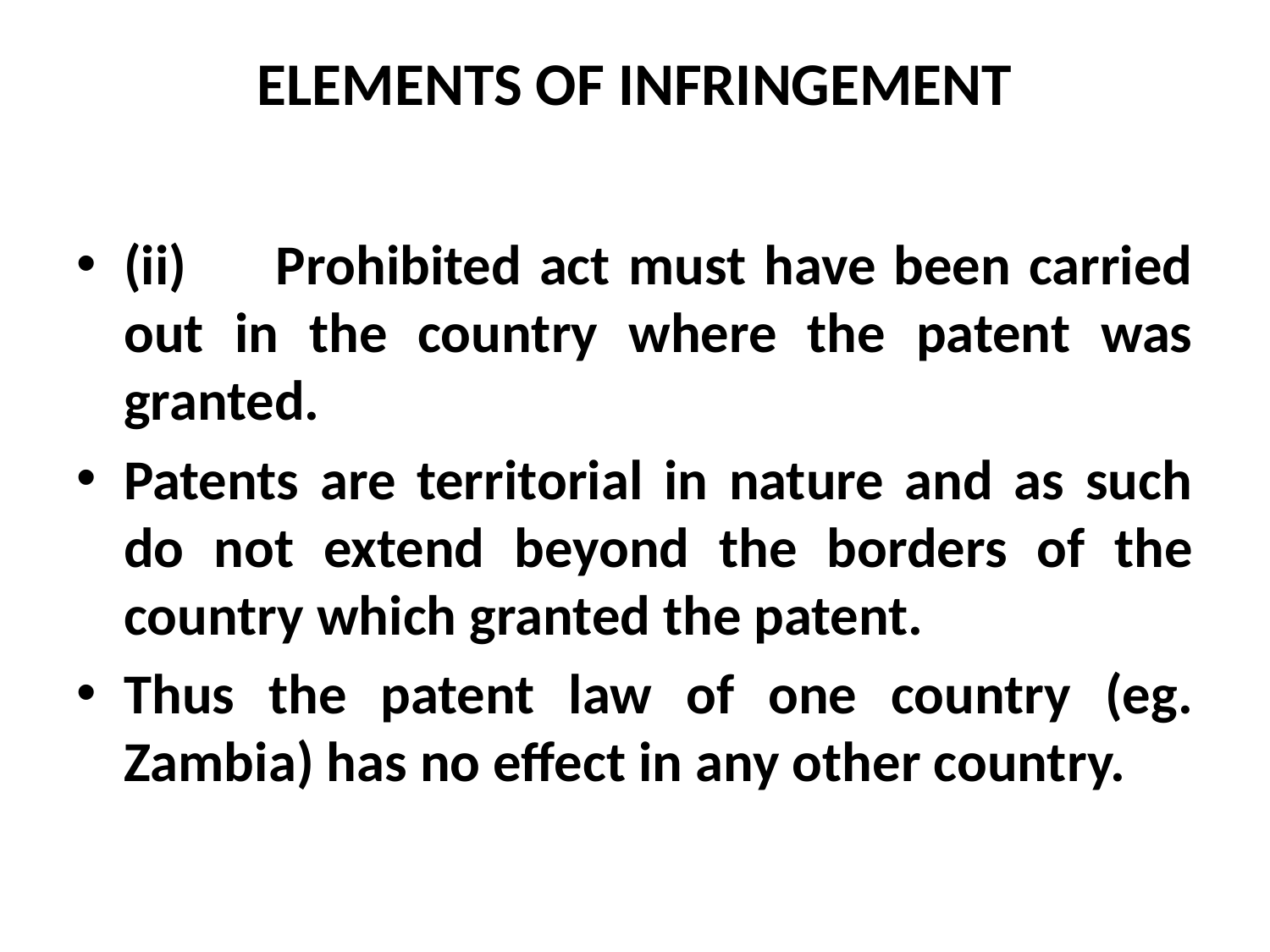

# ELEMENTS OF INFRINGEMENT
(ii)     Prohibited act must have been carried out in the country where the patent was granted.
Patents are territorial in nature and as such do not extend beyond the borders of the country which granted the patent.
Thus the patent law of one country (eg. Zambia) has no effect in any other country.